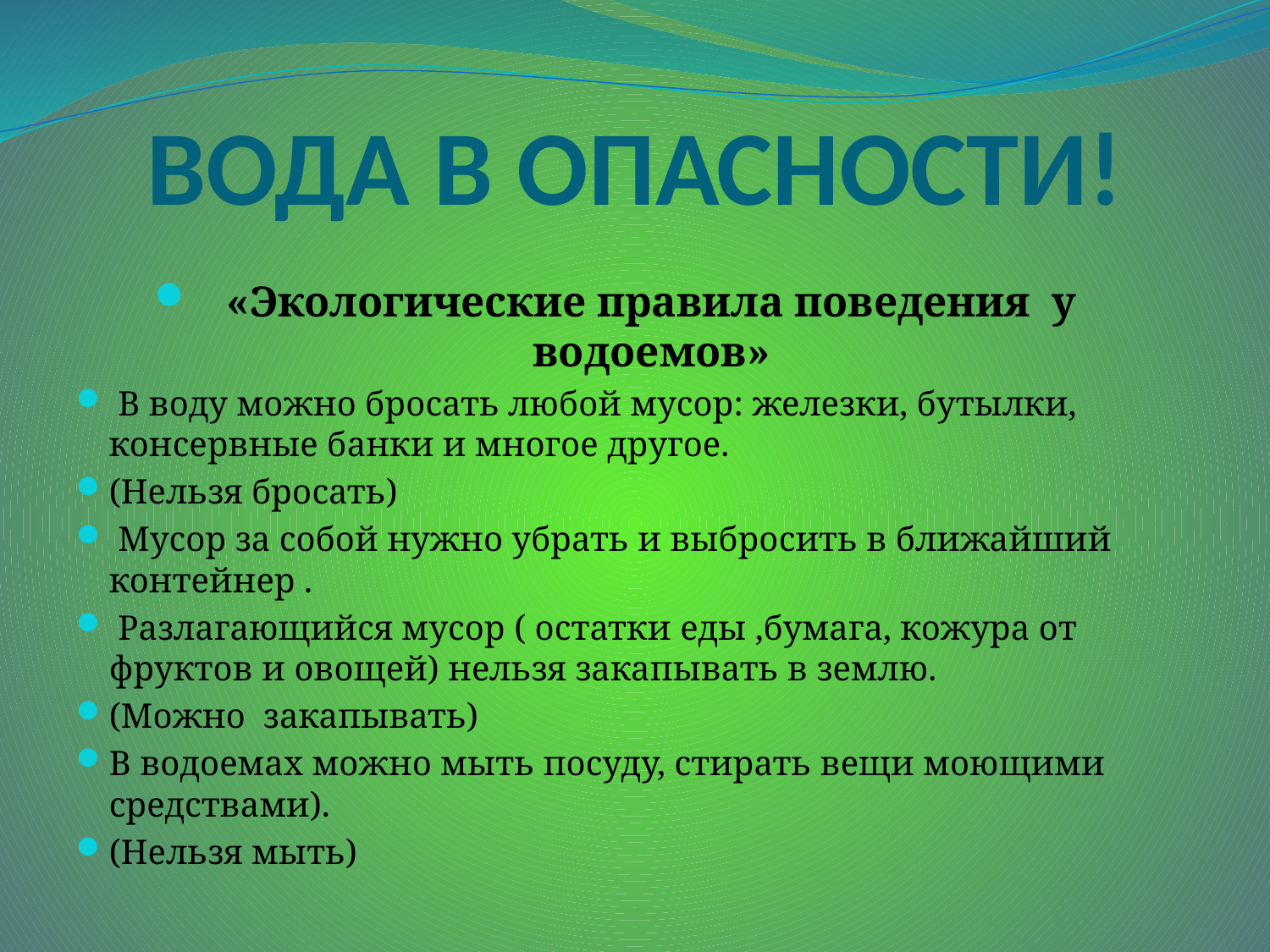

# ВОДА В ОПАСНОСТИ!
«Экологические правила поведения  у водоемов»
 В воду можно бросать любой мусор: железки, бутылки, консервные банки и многое другое.
(Нельзя бросать)
 Мусор за собой нужно убрать и выбросить в ближайший контейнер .
 Разлагающийся мусор ( остатки еды ,бумага, кожура от фруктов и овощей) нельзя закапывать в землю.
(Можно  закапывать)
В водоемах можно мыть посуду, стирать вещи моющими средствами).
(Нельзя мыть)